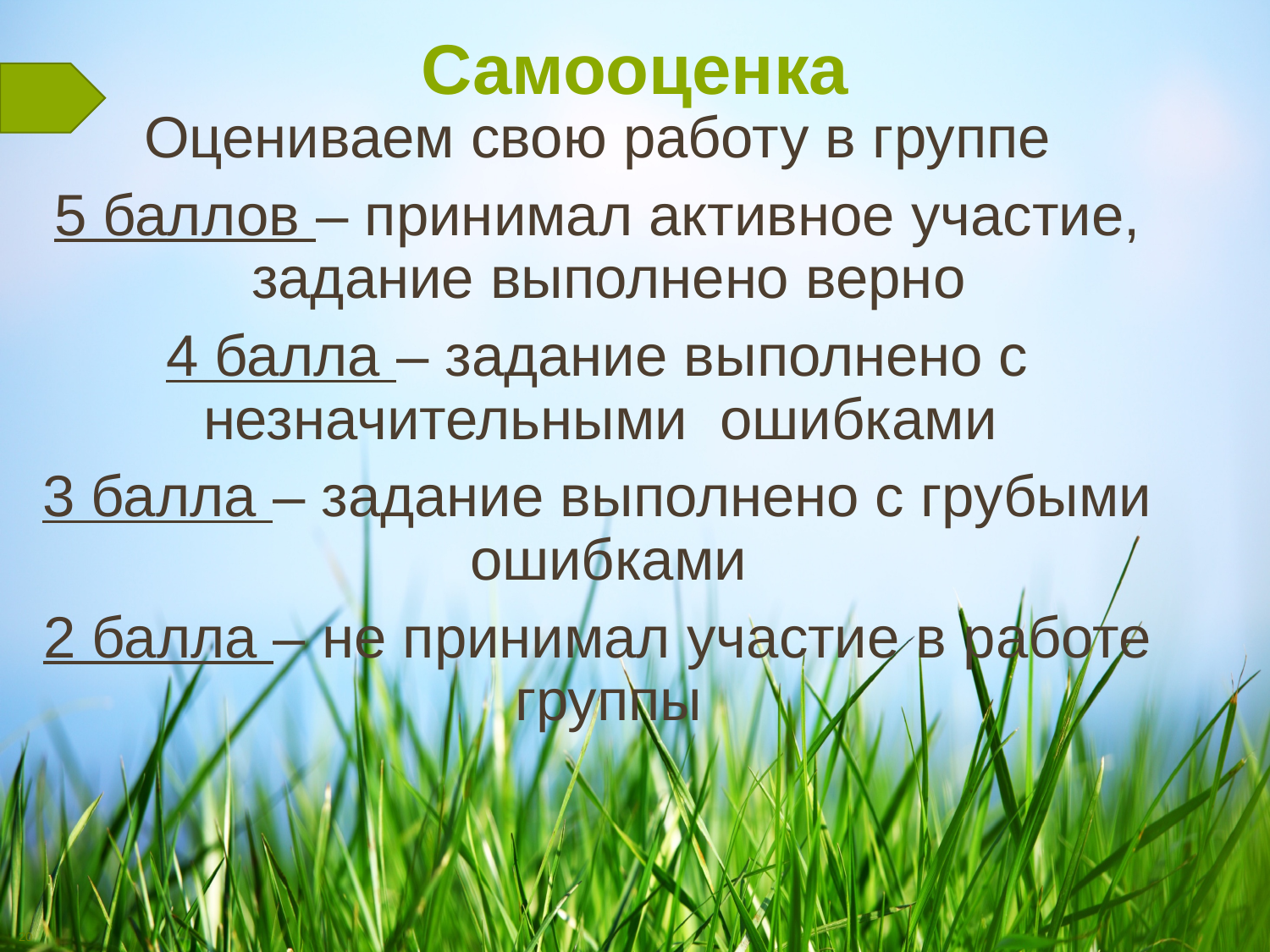

# Самооценка
Оцениваем свою работу в группе
5 баллов – принимал активное участие, задание выполнено верно
4 балла – задание выполнено с незначительными  ошибками
3 балла – задание выполнено с грубыми ошибками
2 балла – не принимал участие в работе группы
20